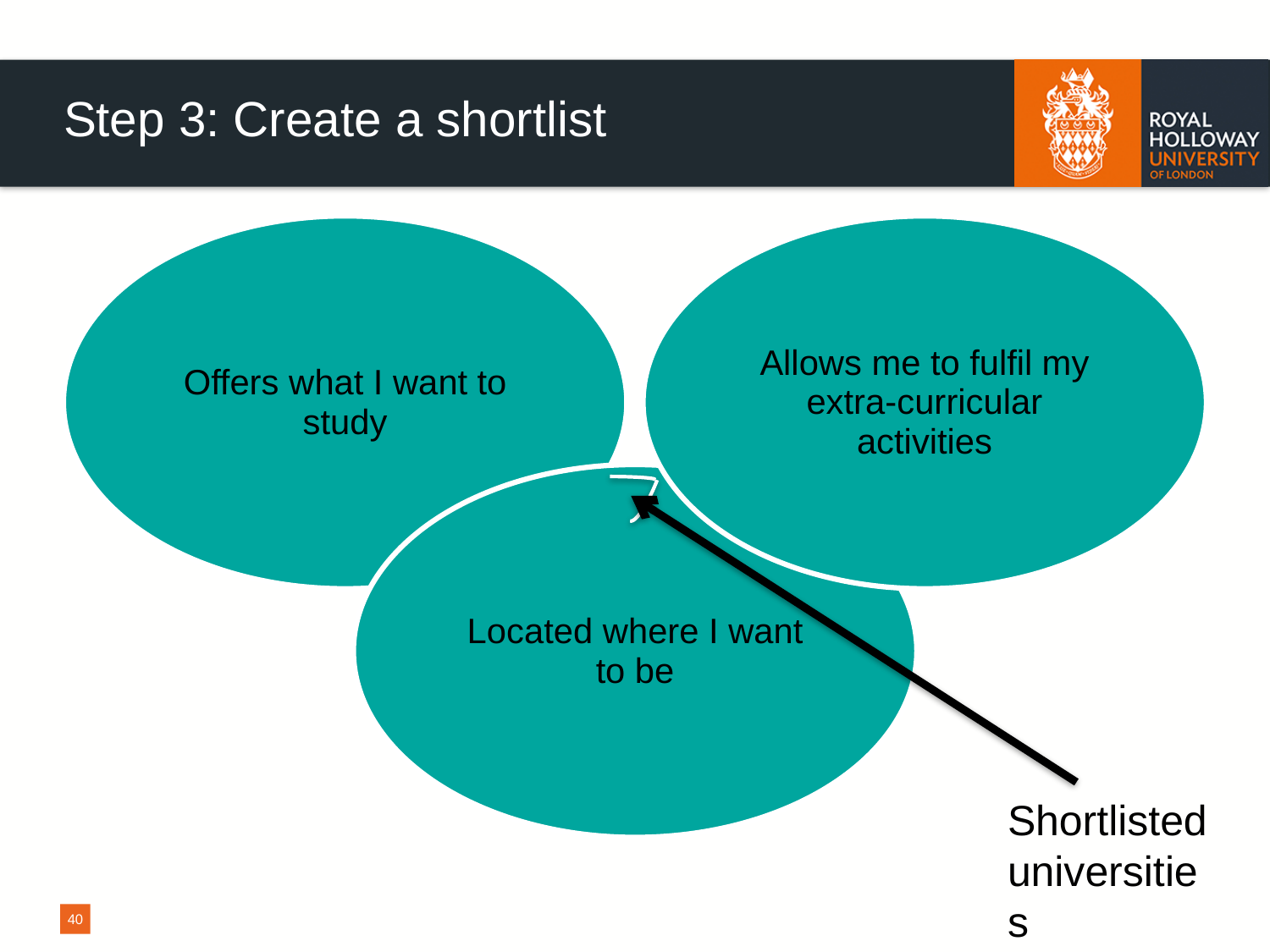

# Step 3: Create a shortlist
Offers what I want to study
Located where I want to be
Allows me to fulfil my extra-curricular activities

Shortlisted universities